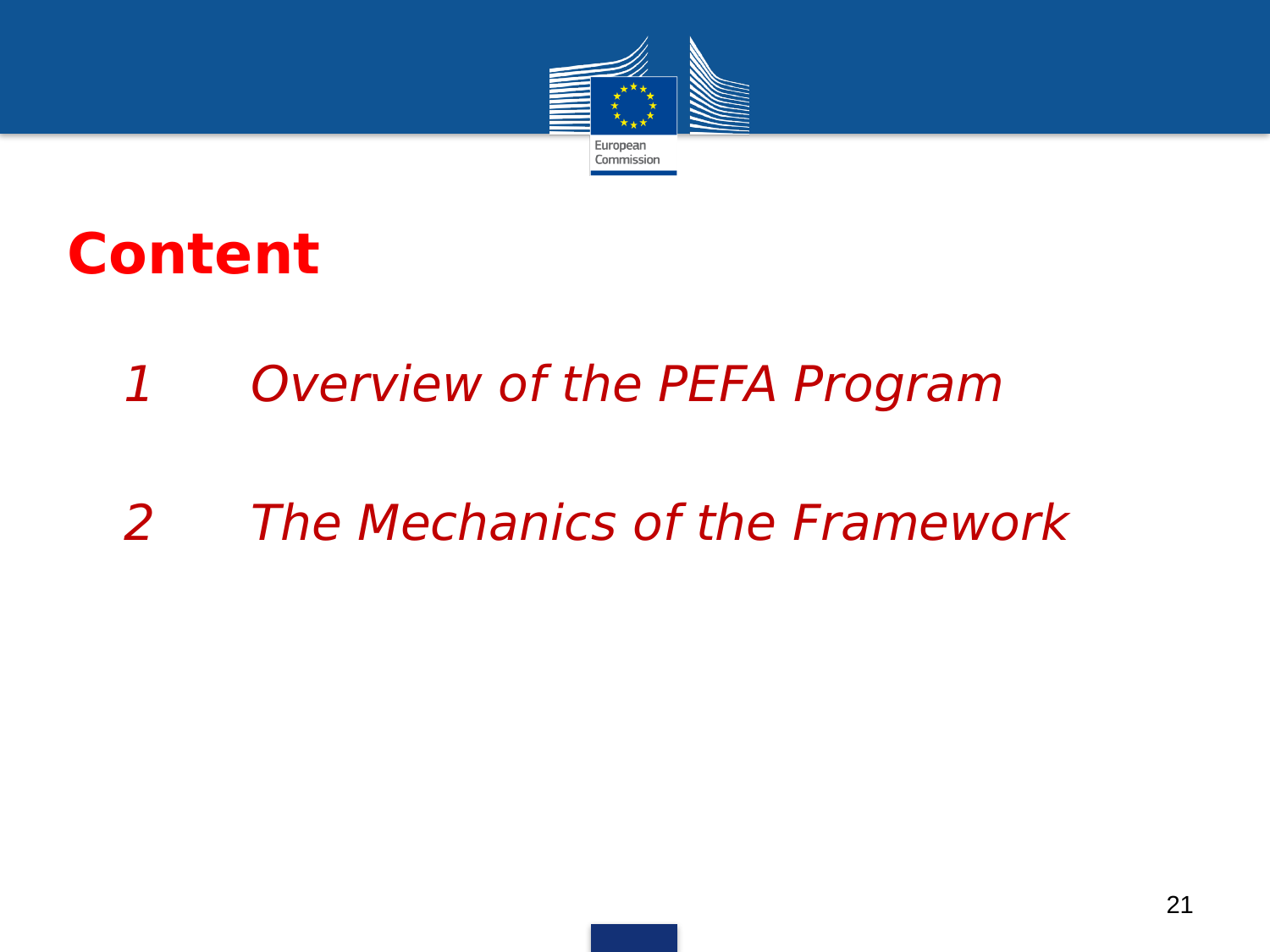

# Content
1	Overview of the PEFA Program

2	The Mechanics of the Framework

21